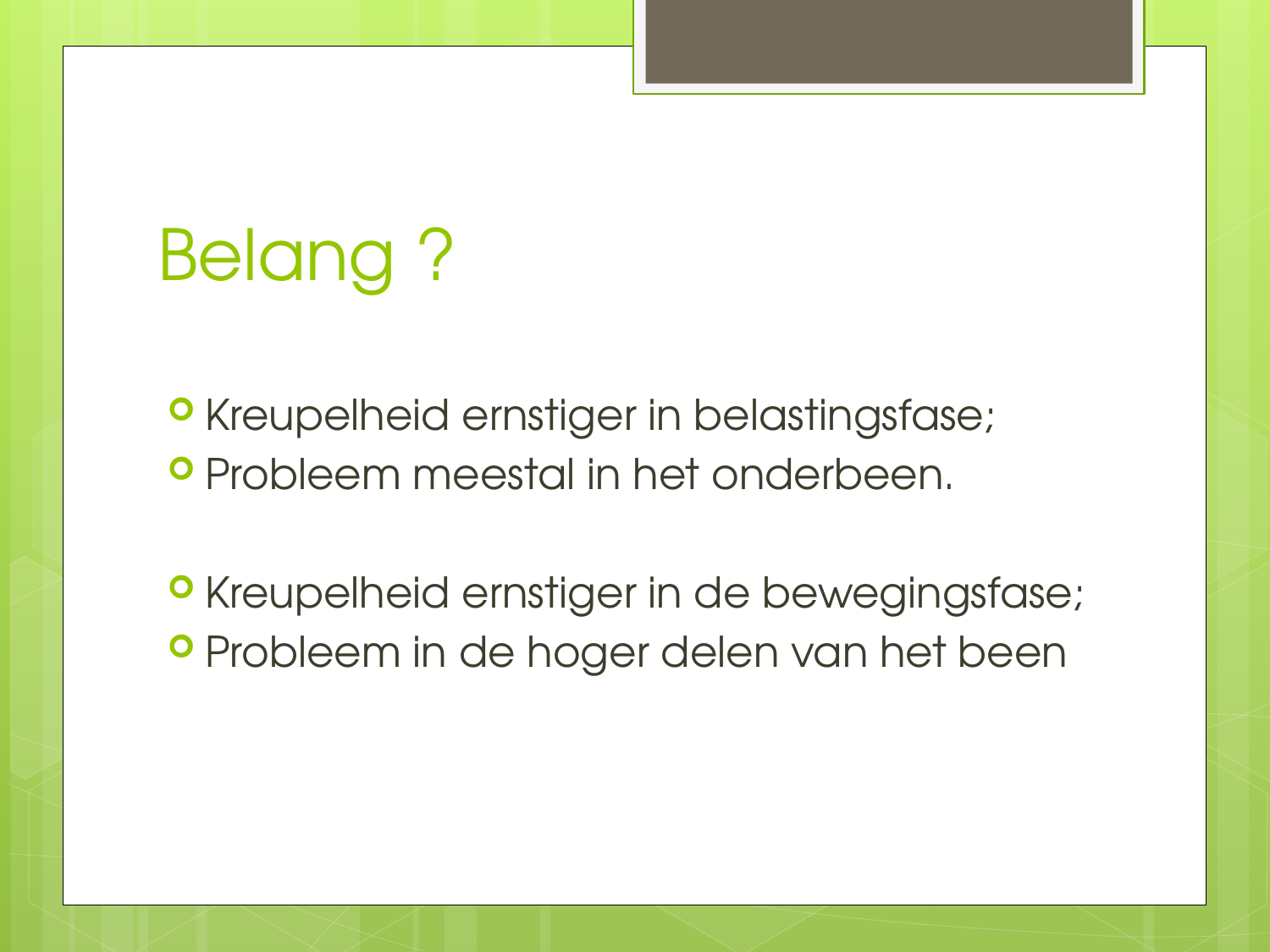

# Belang ?

Kreupelheid ernstiger in belastingsfase;
Probleem meestal in het onderbeen.

Kreupelheid ernstiger in de bewegingsfase;
Probleem in de hoger delen van het been